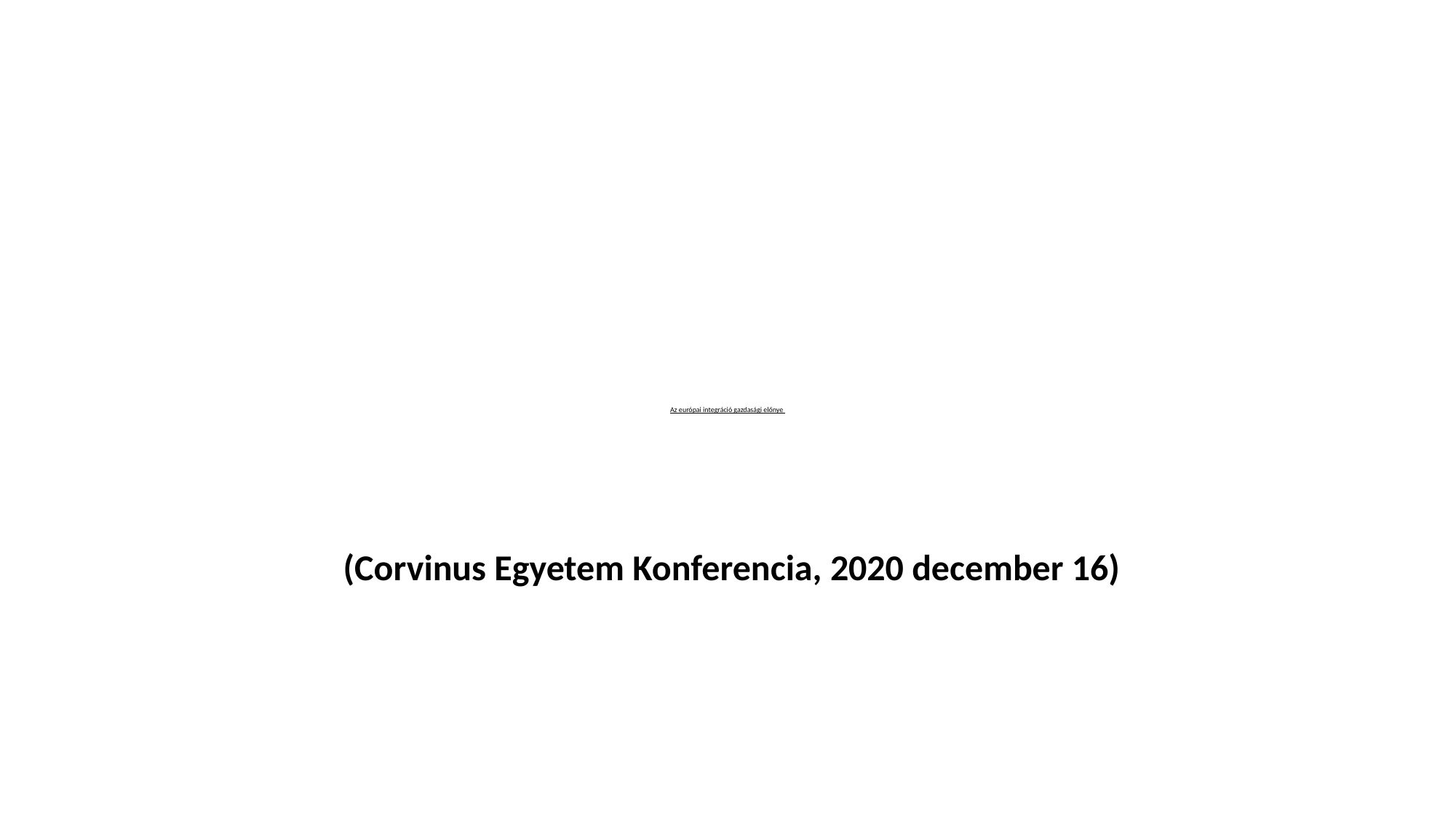

# Az európai integráció gazdasági előnye

 (Corvinus Egyetem Konferencia, 2020 december 16)